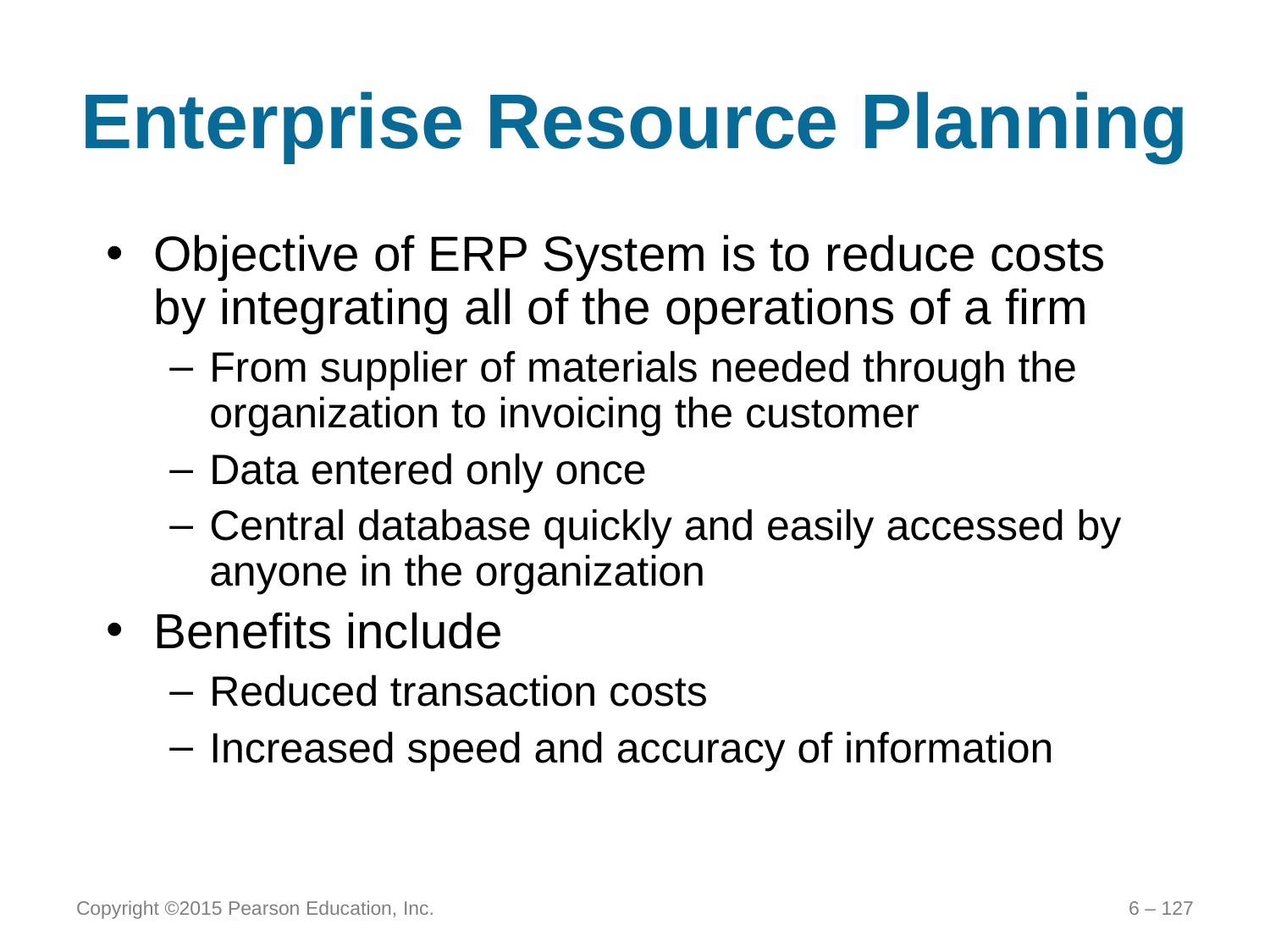

# Enterprise Resource Planning
Objective of ERP System is to reduce costs by integrating all of the operations of a firm
From supplier of materials needed through the organization to invoicing the customer
Data entered only once
Central database quickly and easily accessed by anyone in the organization
Benefits include
Reduced transaction costs
Increased speed and accuracy of information
Copyright ©2015 Pearson Education, Inc.
6 – 127